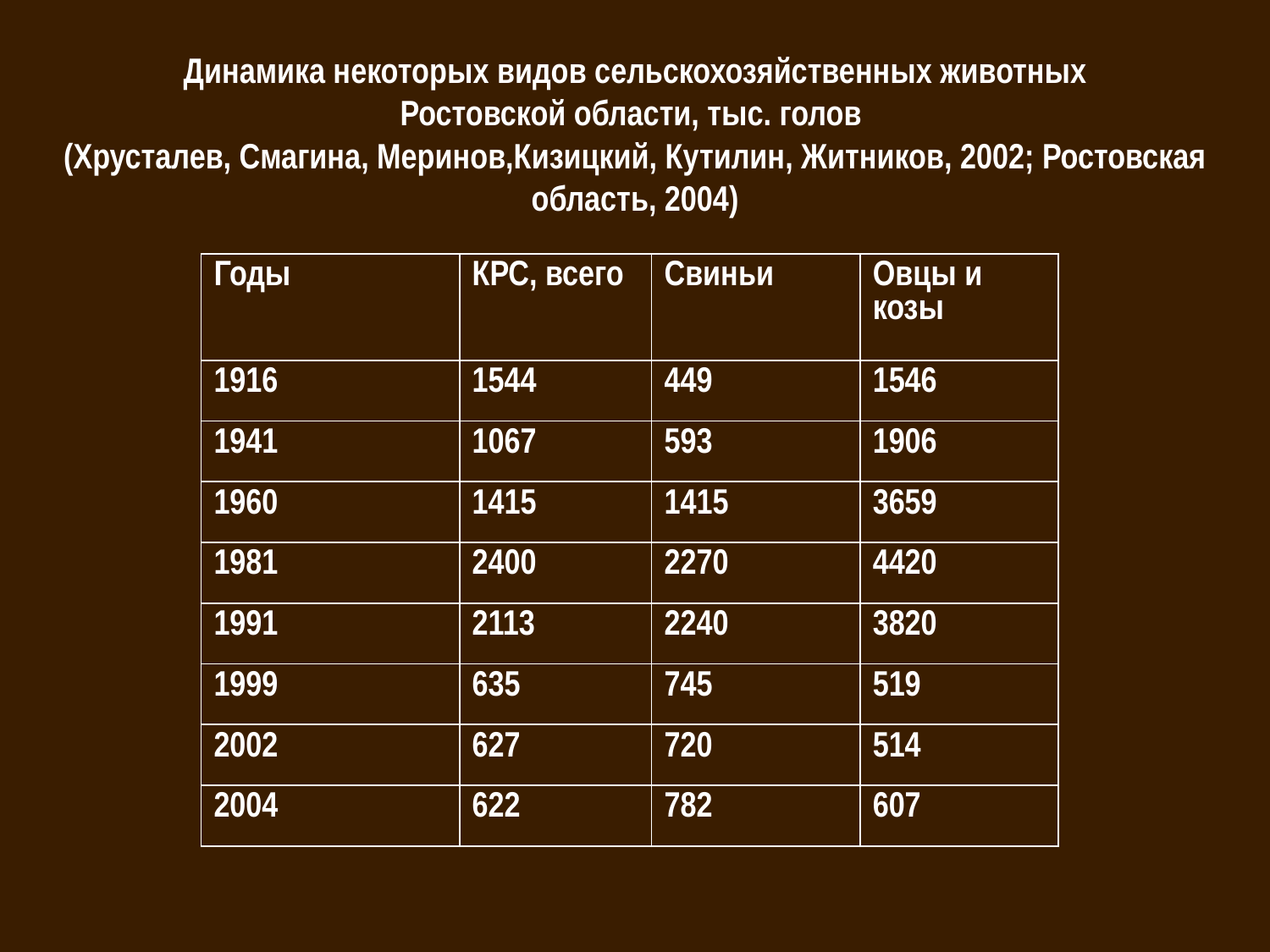

Динамика некоторых видов сельскохозяйственных животных
Ростовской области, тыс. голов
(Хрусталев, Смагина, Меринов,Кизицкий, Кутилин, Житников, 2002; Ростовская область, 2004)
| Годы | КРС, всего | Свиньи | Овцы и козы |
| --- | --- | --- | --- |
| 1916 | 1544 | 449 | 1546 |
| 1941 | 1067 | 593 | 1906 |
| 1960 | 1415 | 1415 | 3659 |
| 1981 | 2400 | 2270 | 4420 |
| 1991 | 2113 | 2240 | 3820 |
| 1999 | 635 | 745 | 519 |
| 2002 | 627 | 720 | 514 |
| 2004 | 622 | 782 | 607 |